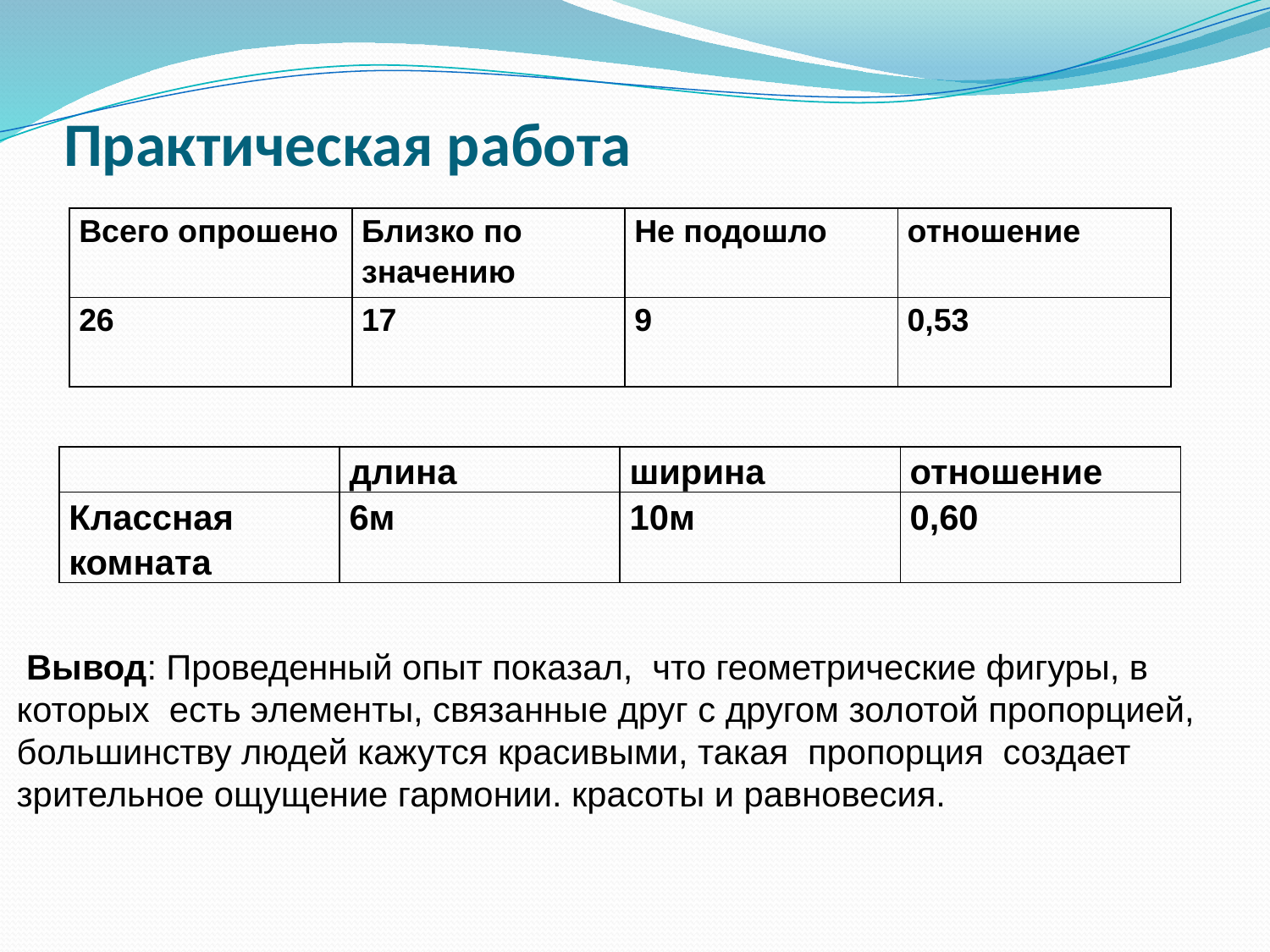

Вывод: Проведенный опыт показал,  что геометрические фигуры, в
которых  есть элементы, связанные друг с другом золотой пропорцией,
большинству людей кажутся красивыми, такая  пропорция  создает
зрительное ощущение гармонии. красоты и равновесия.
# Практическая работа
| Всего опрошено | Близко по значению | Не подошло | отношение |
| --- | --- | --- | --- |
| 26 | 17 | 9 | 0,53 |

|  | длина | ширина | отношение |
| --- | --- | --- | --- |
| Классная комната | 6м | 10м | 0,60 |